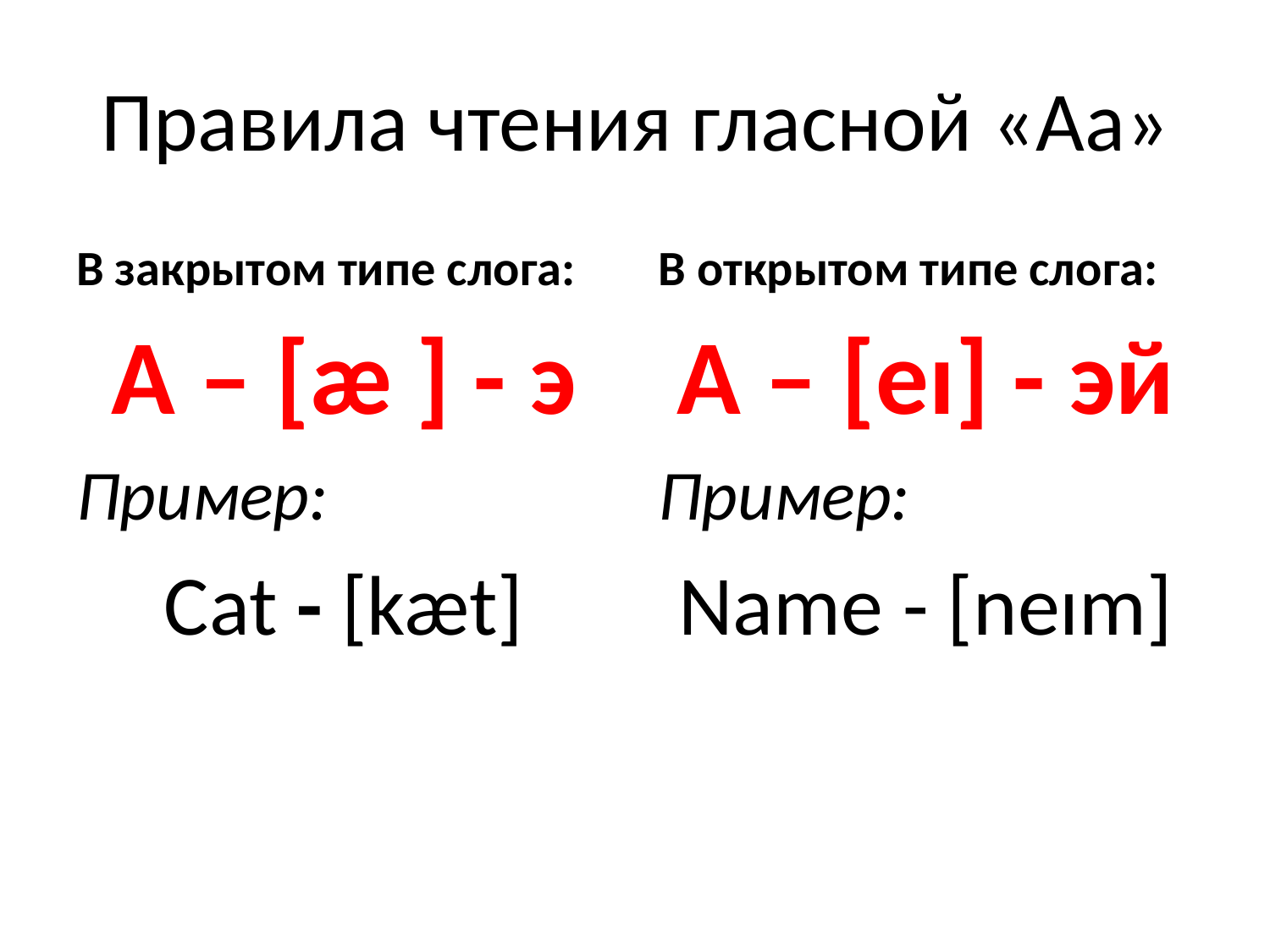

# Правила чтения гласной «Aa»
В закрытом типе слога:
В открытом типе слога:
A – [æ ] - э
Пример:
Cat - [kæt]

A – [eı] - эй
Пример:
Name - [neım]